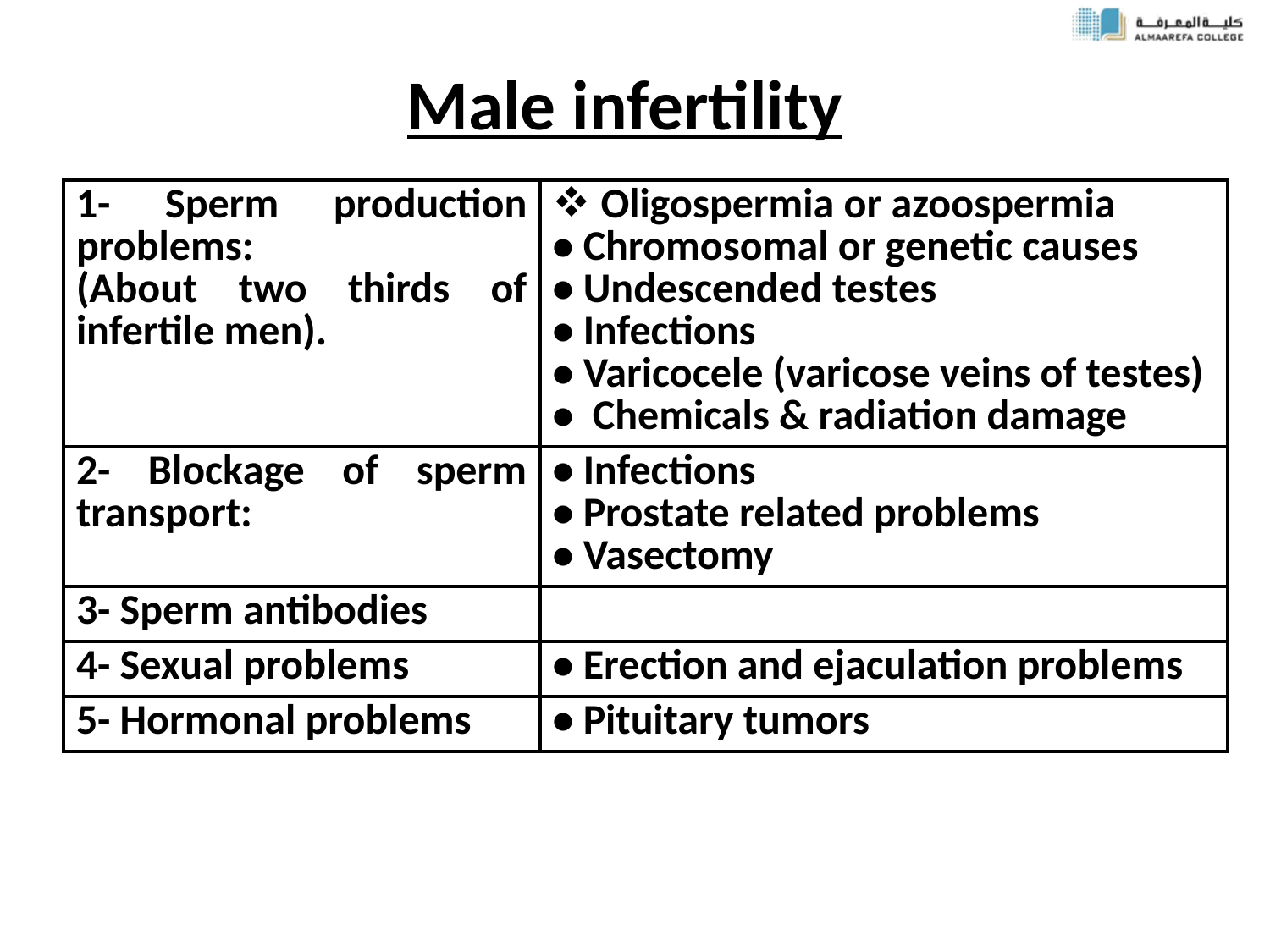

Male infertility
| 1- Sperm production problems: (About two thirds of infertile men). | Oligospermia or azoospermia • Chromosomal or genetic causes • Undescended testes • Infections • Varicocele (varicose veins of testes) • Chemicals & radiation damage |
| --- | --- |
| 2- Blockage of sperm transport: | • Infections • Prostate related problems • Vasectomy |
| 3- Sperm antibodies |  |
| 4- Sexual problems | • Erection and ejaculation problems |
| 5- Hormonal problems | • Pituitary tumors |